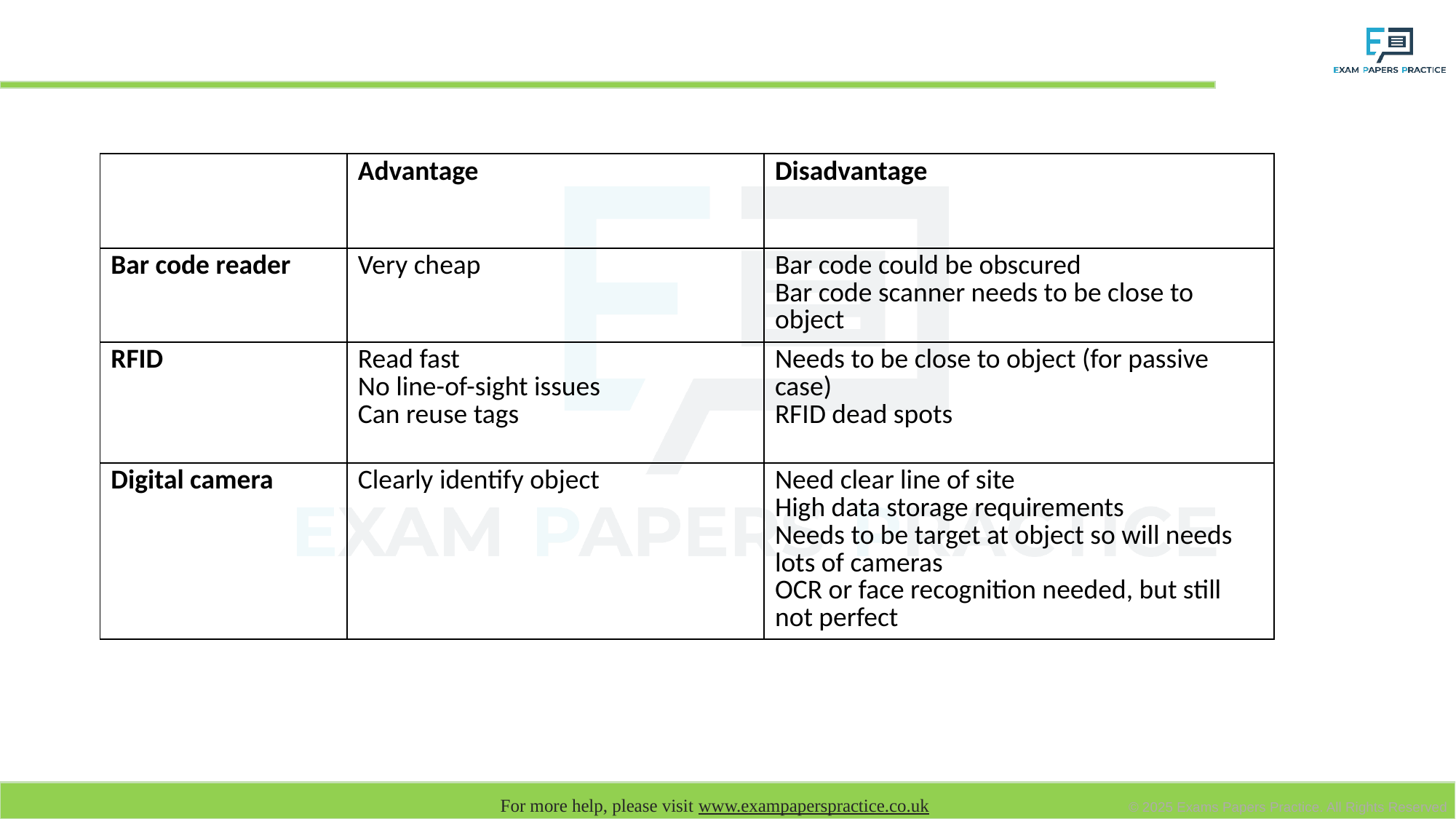

# Comparison of input devices
|  | Advantage | Disadvantage |
| --- | --- | --- |
| Bar code reader | Very cheap | Bar code could be obscured Bar code scanner needs to be close to object |
| RFID | Read fast No line-of-sight issues Can reuse tags | Needs to be close to object (for passive case) RFID dead spots |
| Digital camera | Clearly identify object | Need clear line of site High data storage requirements Needs to be target at object so will needs lots of cameras OCR or face recognition needed, but still not perfect |